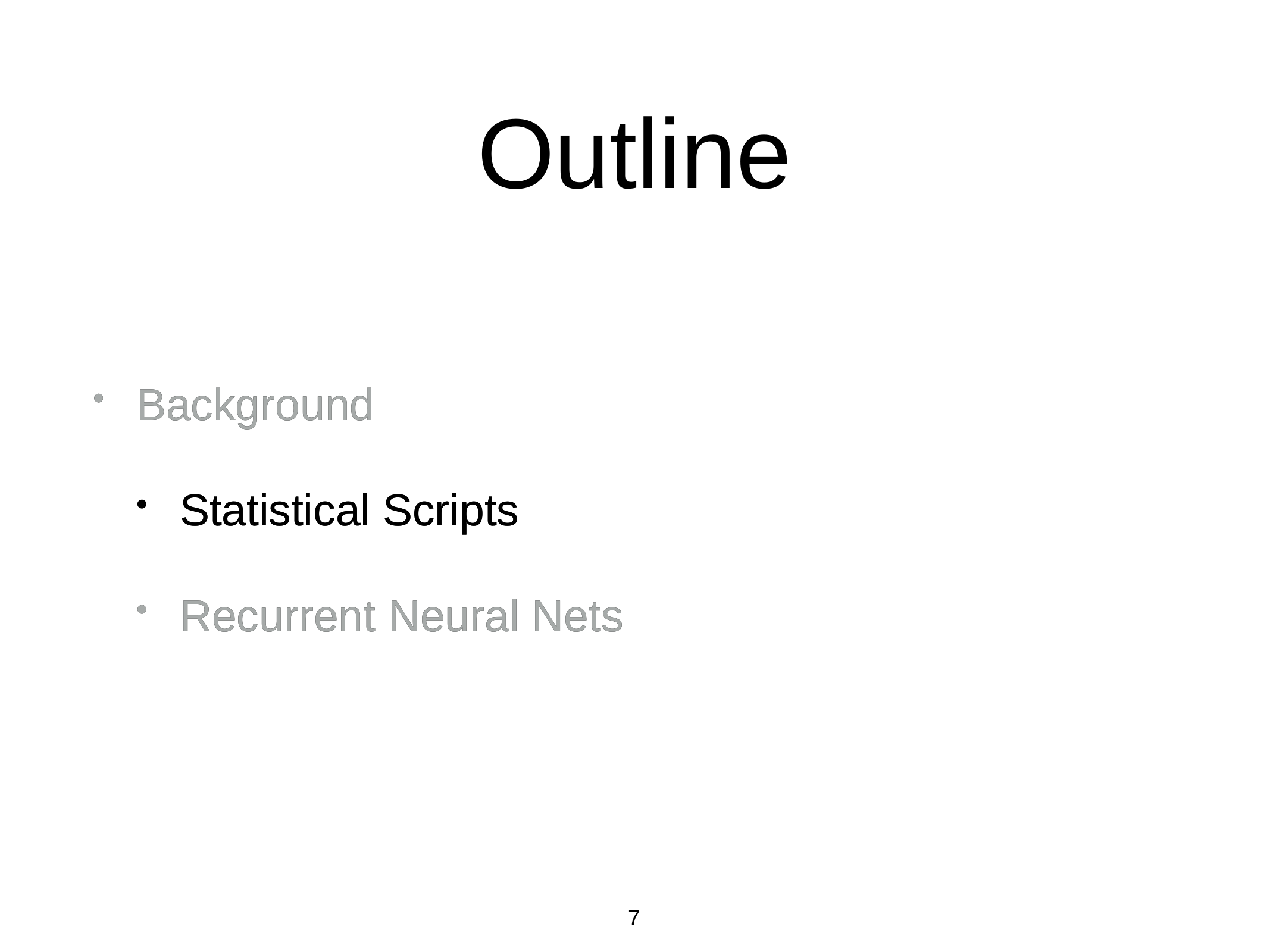

# Outline
Background
Statistical Scripts
Recurrent Neural Nets
Background
Statistical Scripts
Recurrent Neural Nets
7